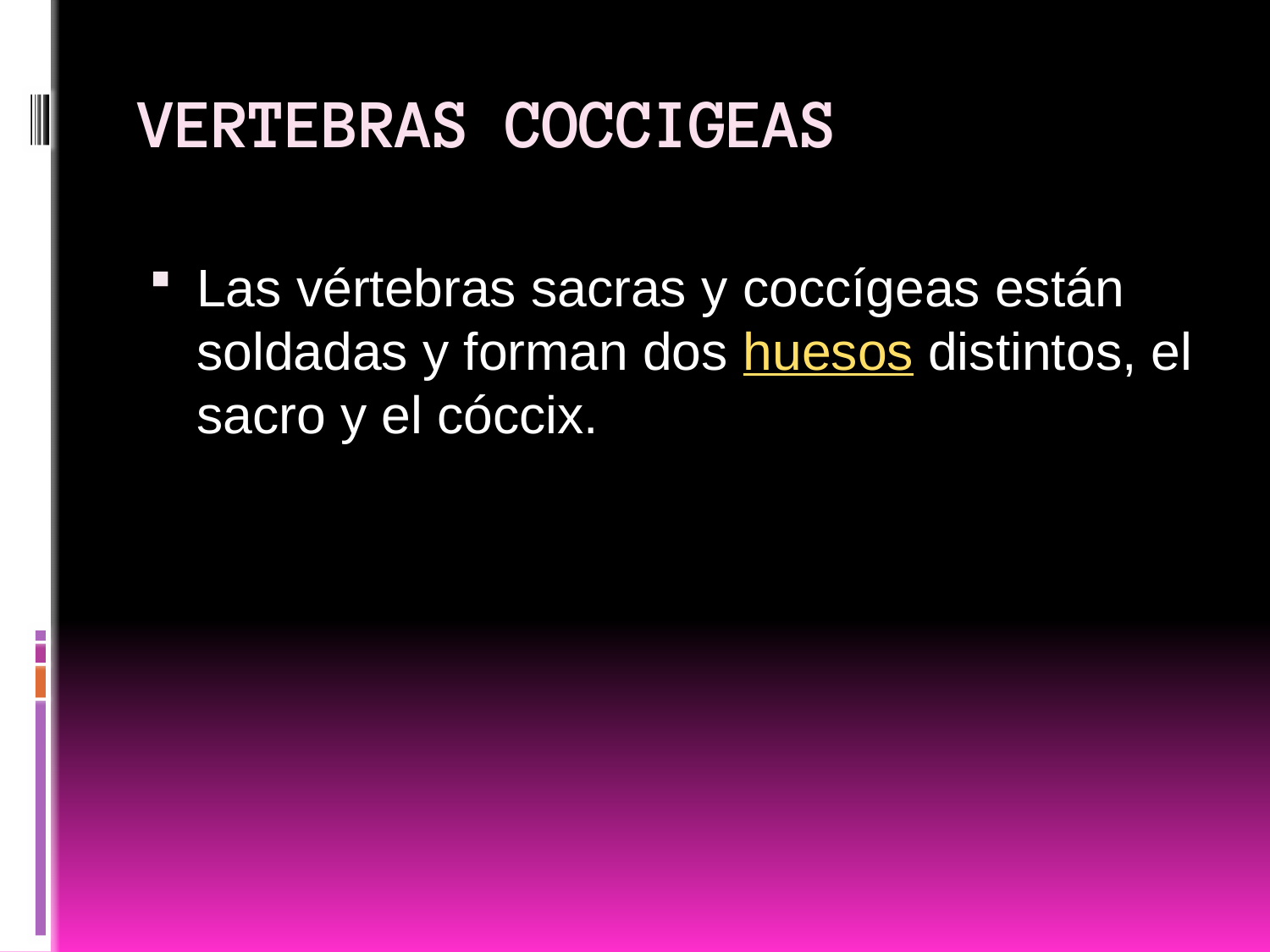

# VERTEBRAS COCCIGEAS
Las vértebras sacras y coccígeas están soldadas y forman dos huesos distintos, el sacro y el cóccix.